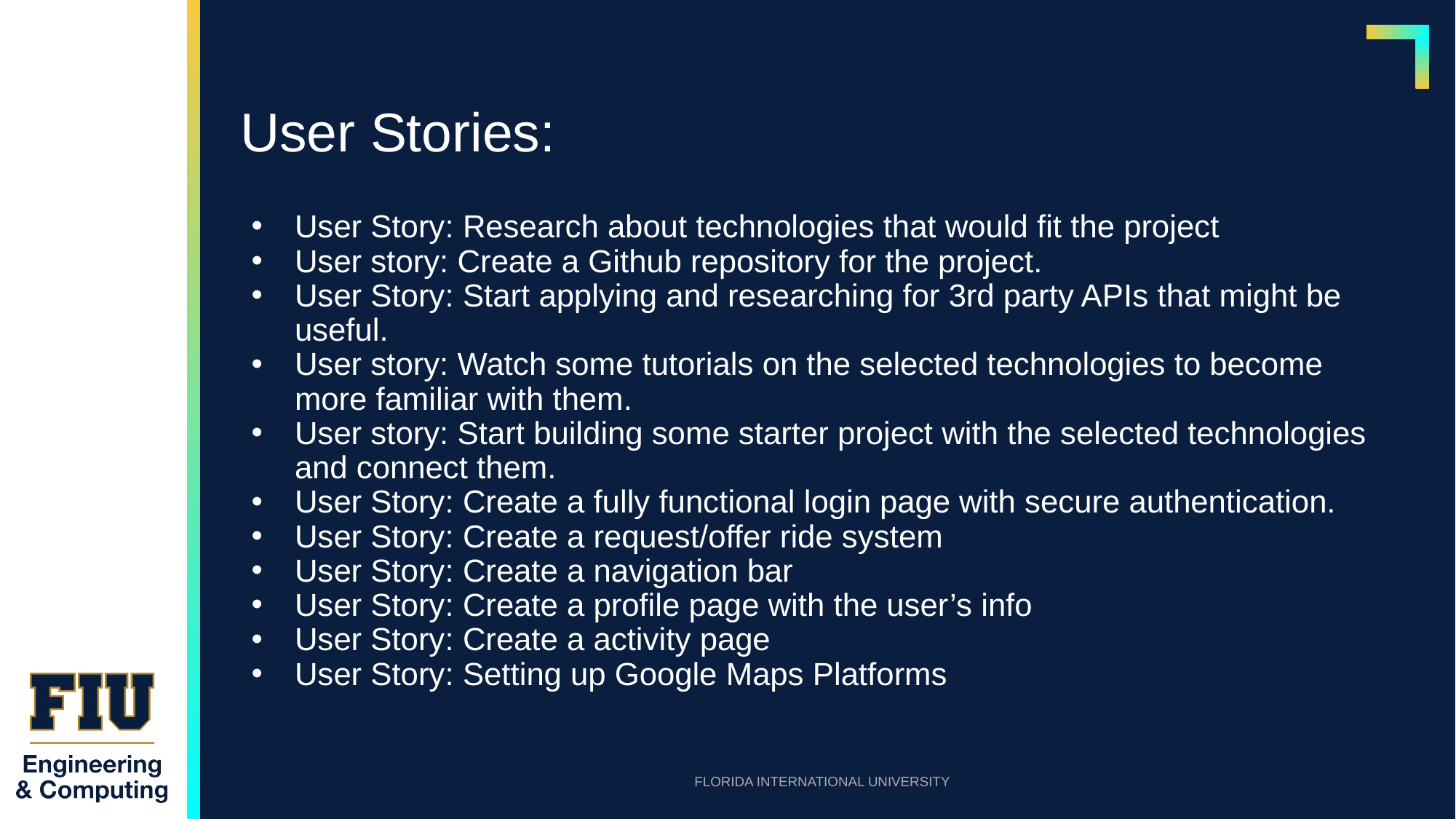

# User Stories:
User Story: Research about technologies that would fit the project
User story: Create a Github repository for the project.
User Story: Start applying and researching for 3rd party APIs that might be useful.
User story: Watch some tutorials on the selected technologies to become more familiar with them.
User story: Start building some starter project with the selected technologies and connect them.
User Story: Create a fully functional login page with secure authentication.
User Story: Create a request/offer ride system
User Story: Create a navigation bar
User Story: Create a profile page with the user’s info
User Story: Create a activity page
User Story: Setting up Google Maps Platforms